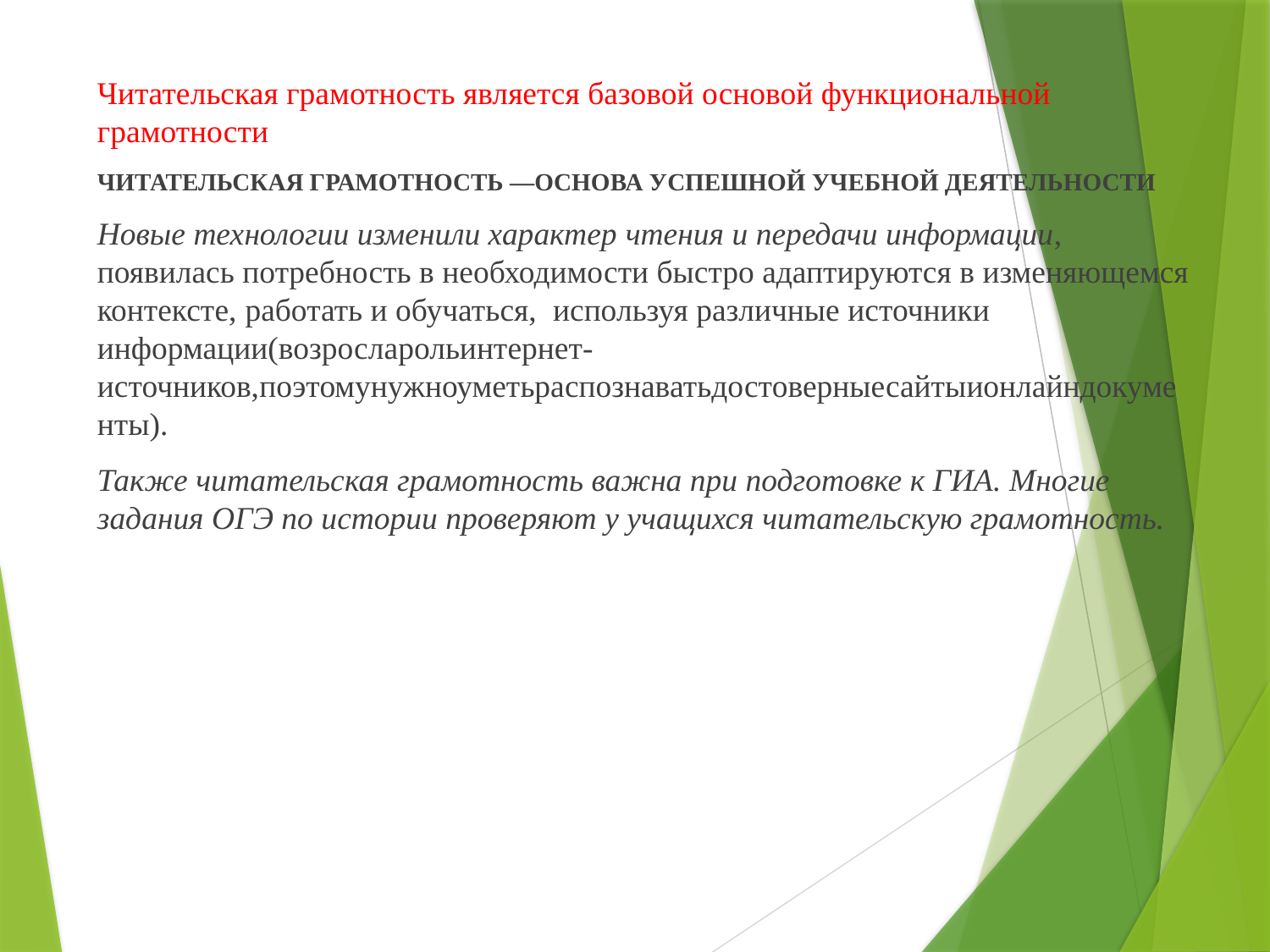

Читательская грамотность является базовой основой функциональной грамотности
ЧИТАТЕЛЬСКАЯ ГРАМОТНОСТЬ —ОСНОВА УСПЕШНОЙ УЧЕБНОЙ ДЕЯТЕЛЬНОСТИ
Новые технологии изменили характер чтения и передачи информации, появилась потребность в необходимости быстро адаптируются в изменяющемся контексте, работать и обучаться,  используя различные источники информации(возросларольинтернет-источников,поэтомунужноуметьраспознаватьдостоверныесайтыионлайндокументы).
Также читательская грамотность важна при подготовке к ГИА. Многие задания ОГЭ по истории проверяют у учащихся читательскую грамотность.